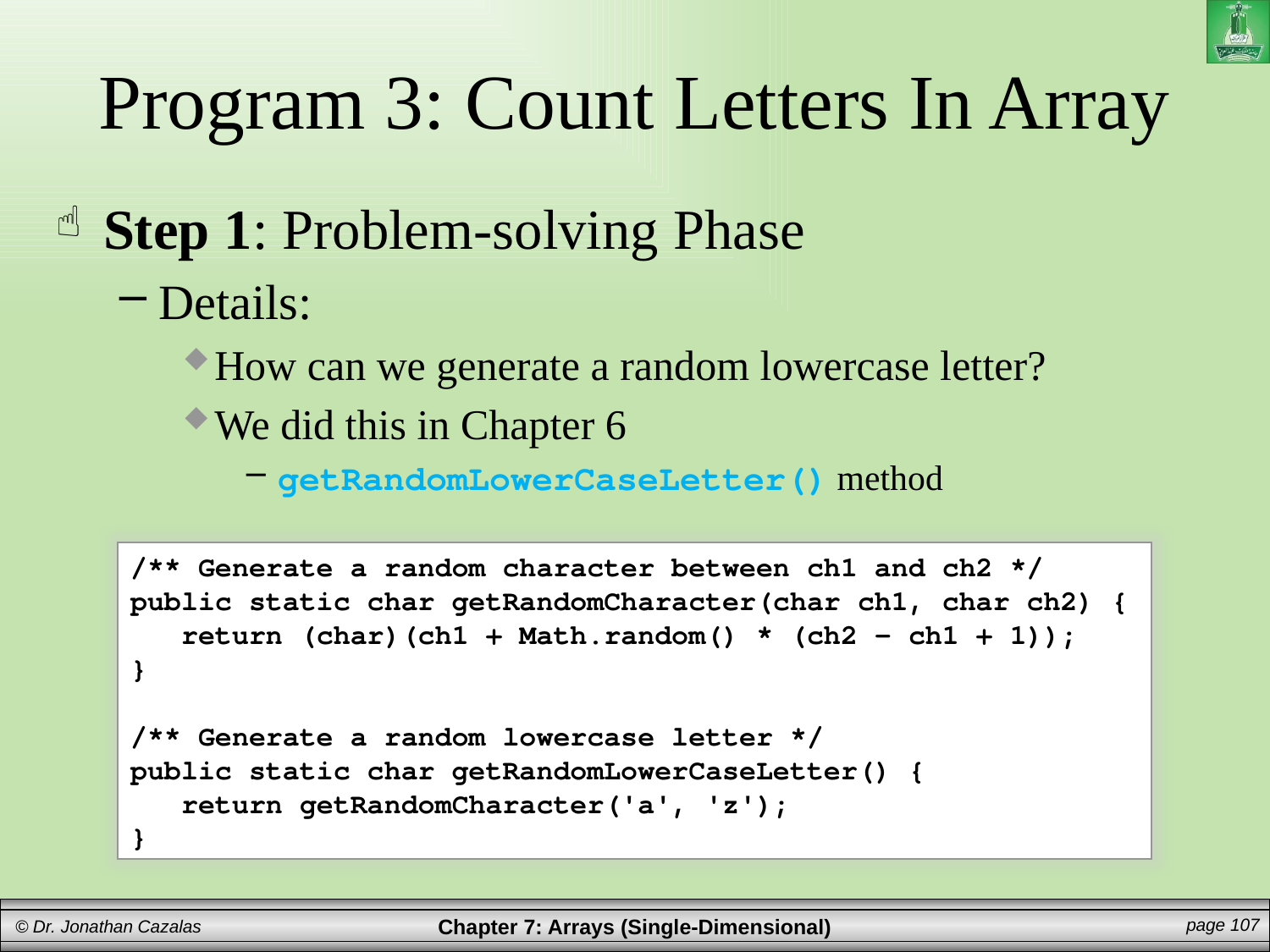

# Program 3: Count Letters In Array
Step 1: Problem-solving Phase
Details:
How can we generate a random lowercase letter?
We did this in Chapter 6
getRandomLowerCaseLetter() method
/** Generate a random character between ch1 and ch2 */
public static char getRandomCharacter(char ch1, char ch2) {
   return (char)(ch1 + Math.random() * (ch2 - ch1 + 1));
}

/** Generate a random lowercase letter */
public static char getRandomLowerCaseLetter() {
   return getRandomCharacter('a', 'z');
}